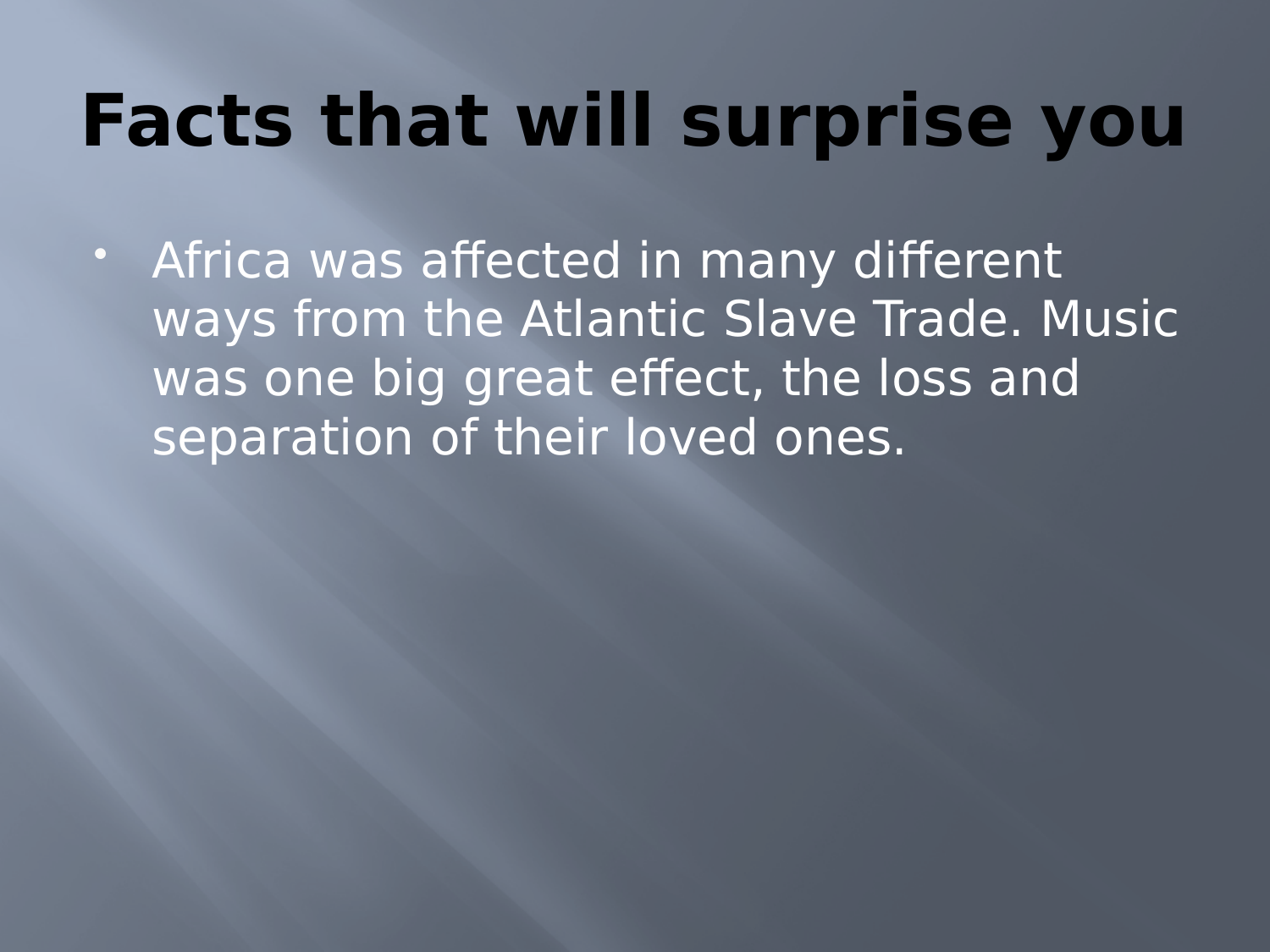

# Facts that will surprise you
Africa was affected in many different ways from the Atlantic Slave Trade. Music was one big great effect, the loss and separation of their loved ones.